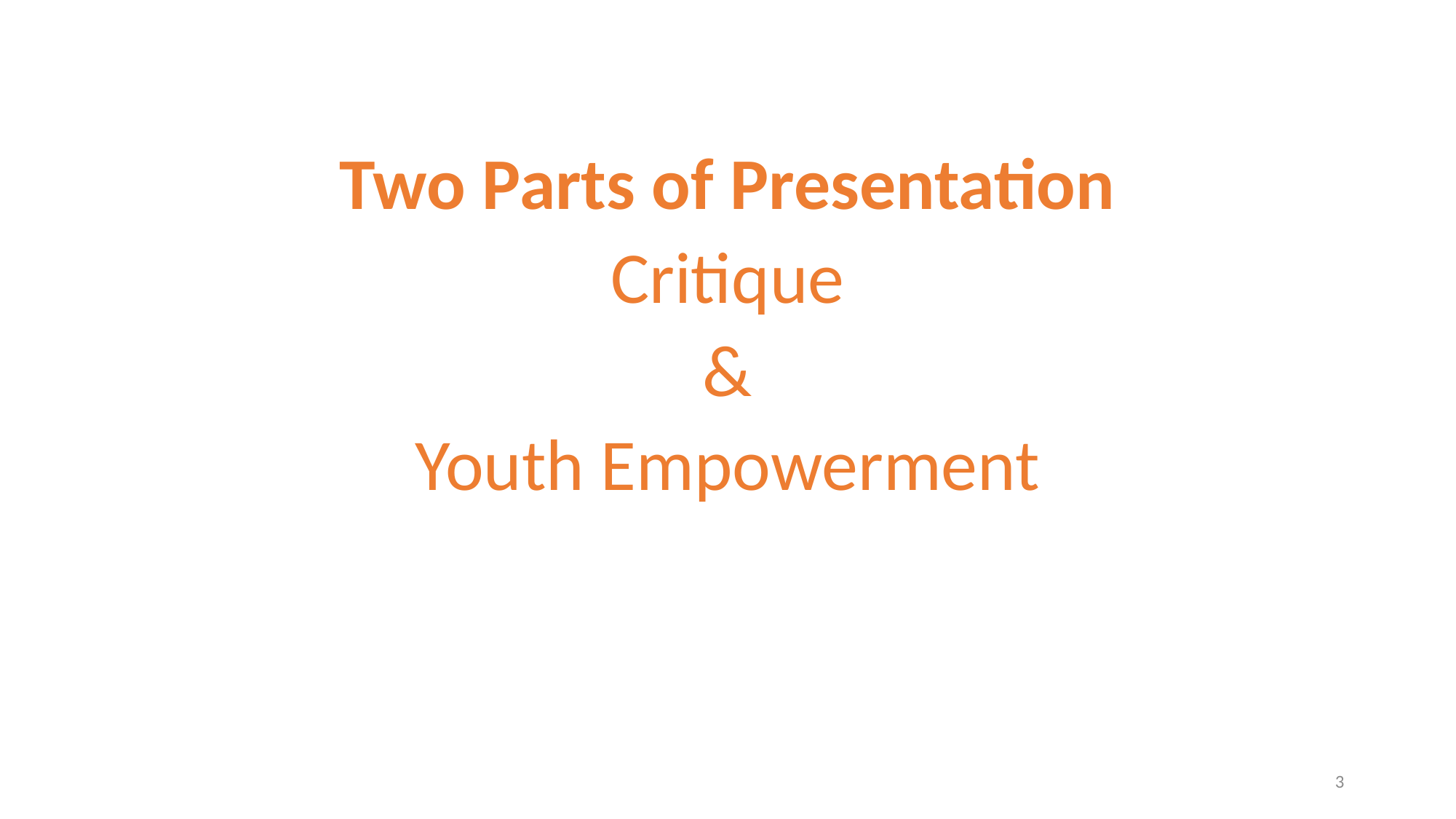

Two Parts of Presentation
Critique
&
Youth Empowerment

3